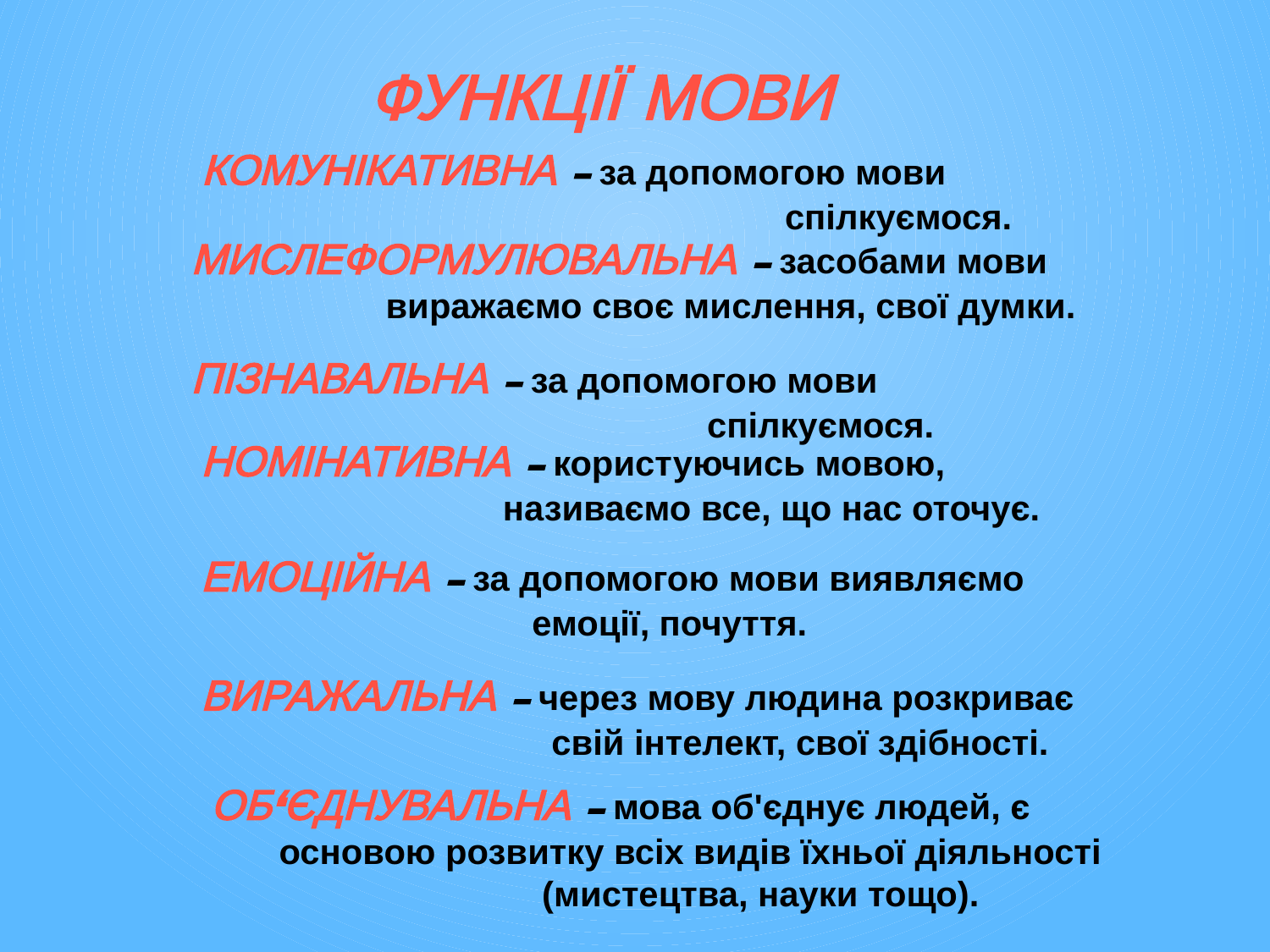

ФУНКЦІЇ МОВИ
 КОМУНІКАТИВНА – за допомогою мови
                                                             спілкуємося.
МИСЛЕФОРМУЛЮВАЛЬНА – засобами мови
                    виражаємо своє мислення, свої думки.
ПІЗНАВАЛЬНА – за допомогою мови
                                                     спілкуємося.
НОМІНАТИВНА – користуючись мовою,
                               називаємо все, що нас оточує.
ЕМОЦІЙНА – за допомогою мови виявляємо
                                  емоції, почуття.
ВИРАЖАЛЬНА – через мову людина розкриває
                                    свій інтелект, свої здібності.
ОБ‘ЄДНУВАЛЬНА – мова об'єднує людей, є
       основою розвитку всіх видів їхньої діяльності
                                  (мистецтва, науки тощо).